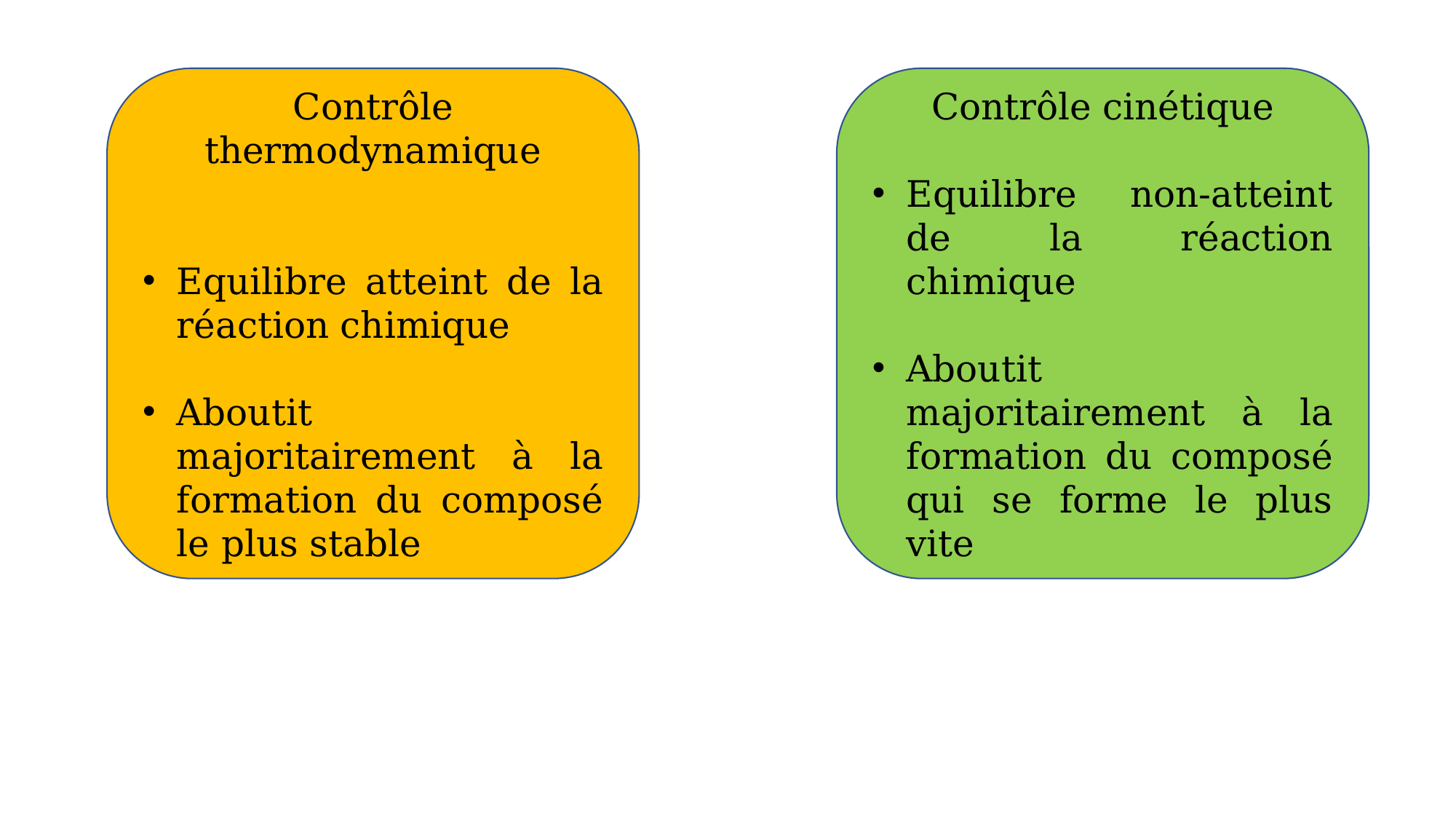

Contrôle thermodynamique

Equilibre atteint de la réaction chimique

Aboutit majoritairement à la formation du composé le plus stable
Contrôle cinétique

Equilibre non-atteint de la réaction chimique

Aboutit majoritairement à la formation du composé qui se forme le plus vite